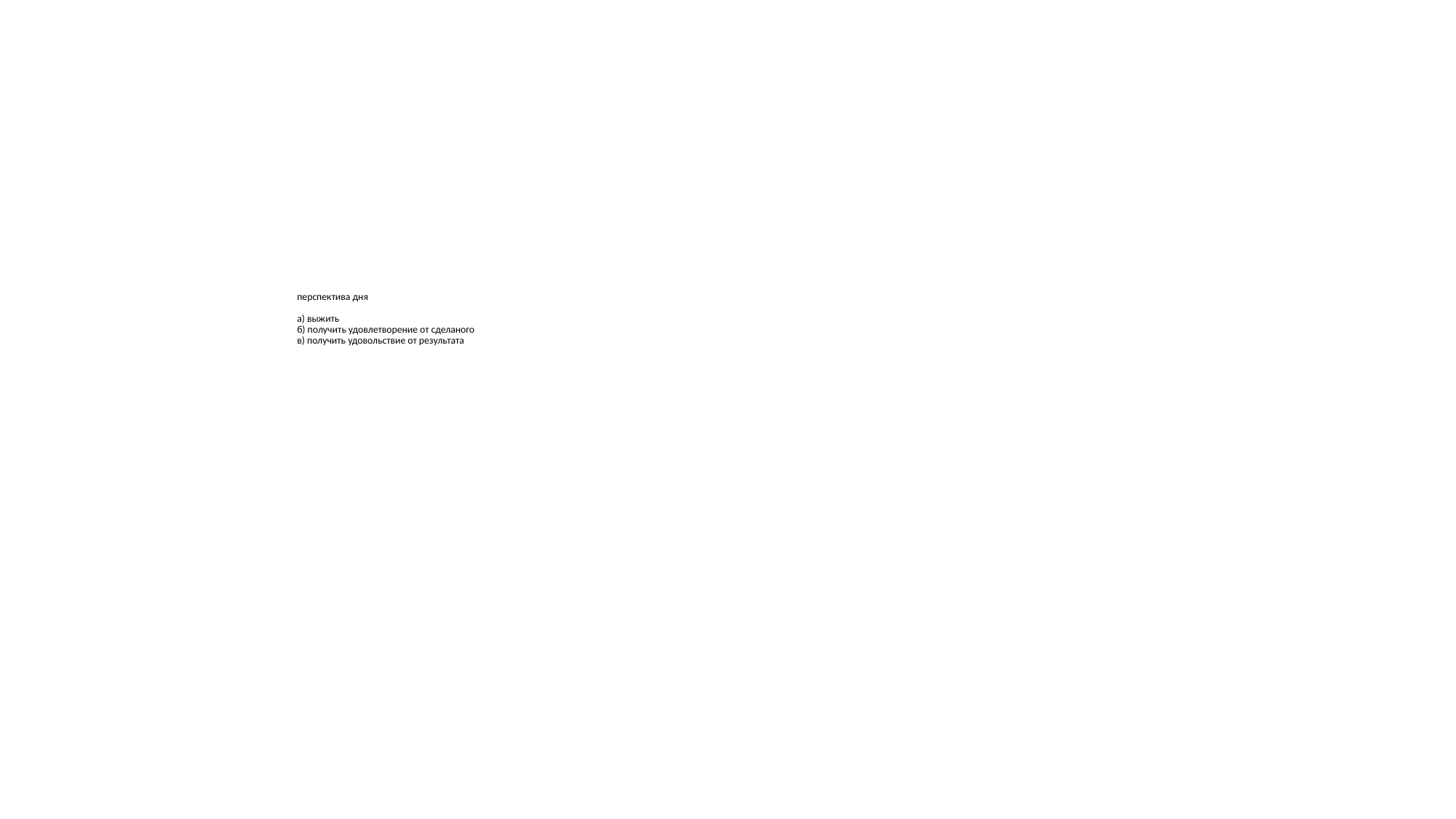

# Горизонт 1 перспектива дня а) выжить б) получить удовлетворение от сделаного в) получить удовольствие от результата